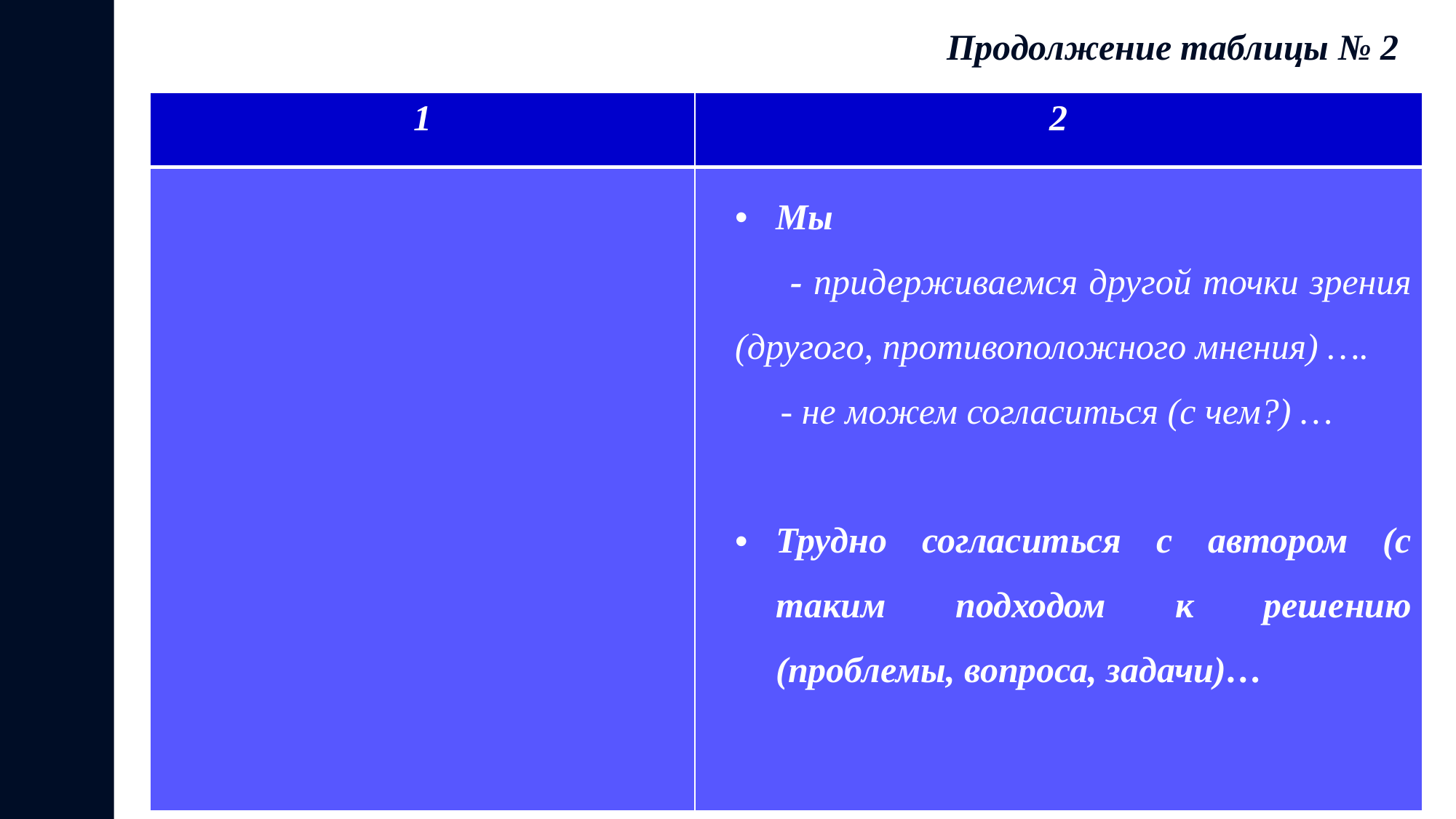

Продолжение таблицы № 2
| 1 | 2 |
| --- | --- |
|  | Мы - придерживаемся другой точки зрения (другого, противоположного мнения) …. - не можем согласиться (с чем?) … Трудно согласиться с автором (с таким подходом к решению (проблемы, вопроса, задачи)… |